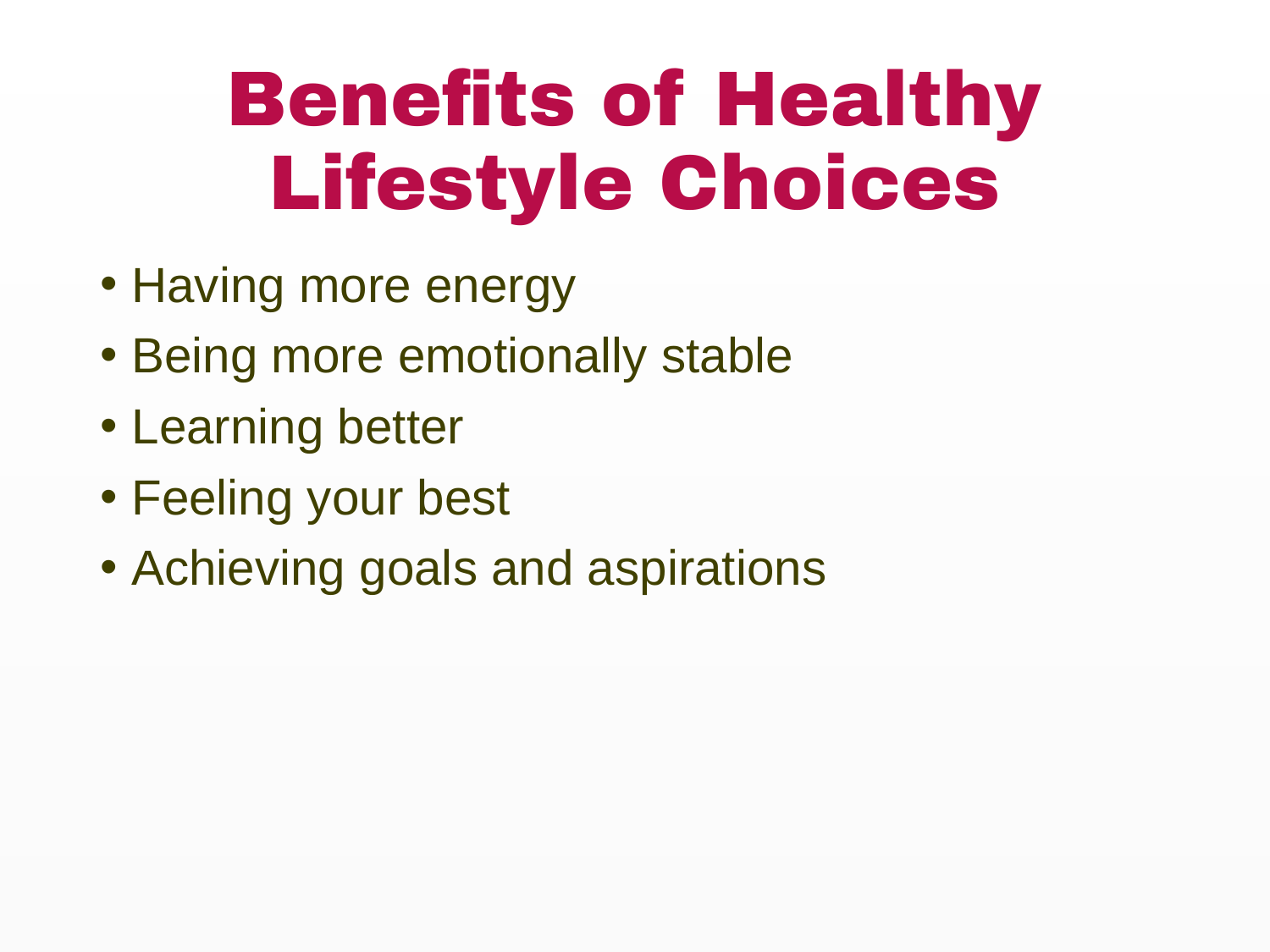

# Benefits of Healthy Lifestyle Choices
Having more energy
Being more emotionally stable
Learning better
Feeling your best
Achieving goals and aspirations